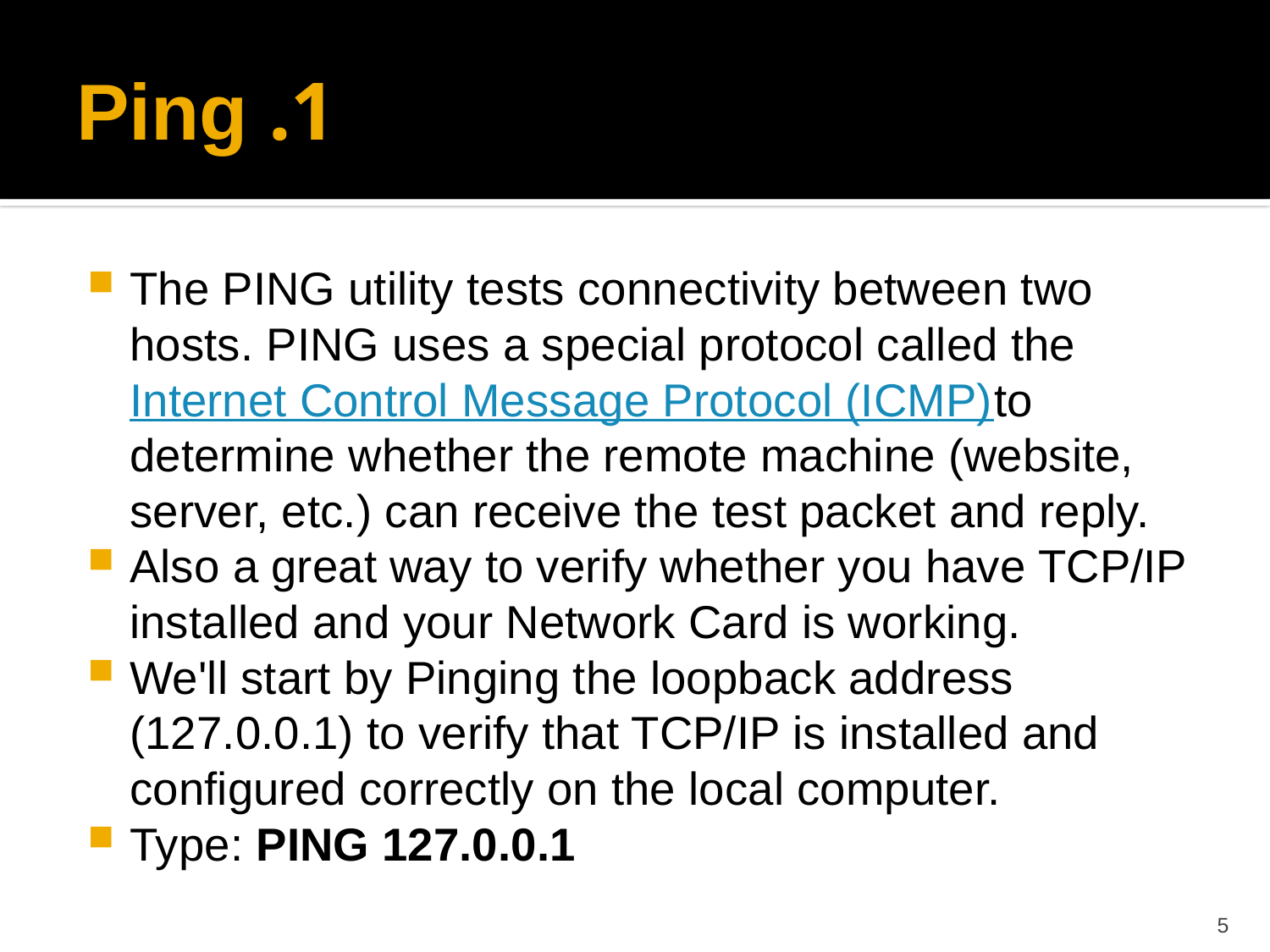

# 1. Ping
The PING utility tests connectivity between two hosts. PING uses a special protocol called the Internet Control Message Protocol (ICMP)to determine whether the remote machine (website, server, etc.) can receive the test packet and reply.
Also a great way to verify whether you have TCP/IP installed and your Network Card is working.
We'll start by Pinging the loopback address (127.0.0.1) to verify that TCP/IP is installed and configured correctly on the local computer.
Type: PING 127.0.0.1

5